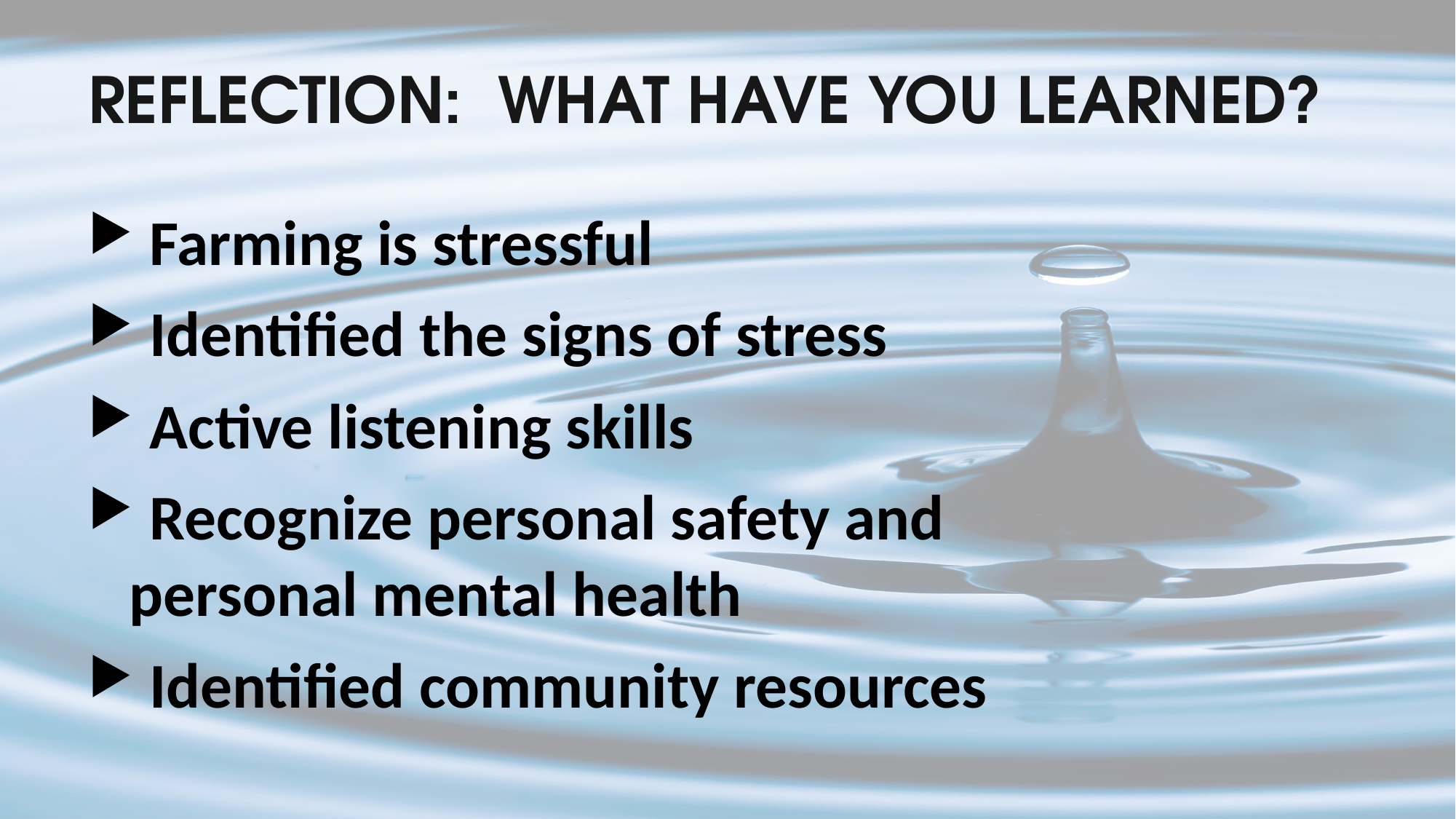

# REFLECTION:  WHAT HAVE YOU LEARNED?
 Farming is stressful
 Identified the signs of stress
 Active listening skills
 Recognize personal safety and personal mental health
 Identified community resources